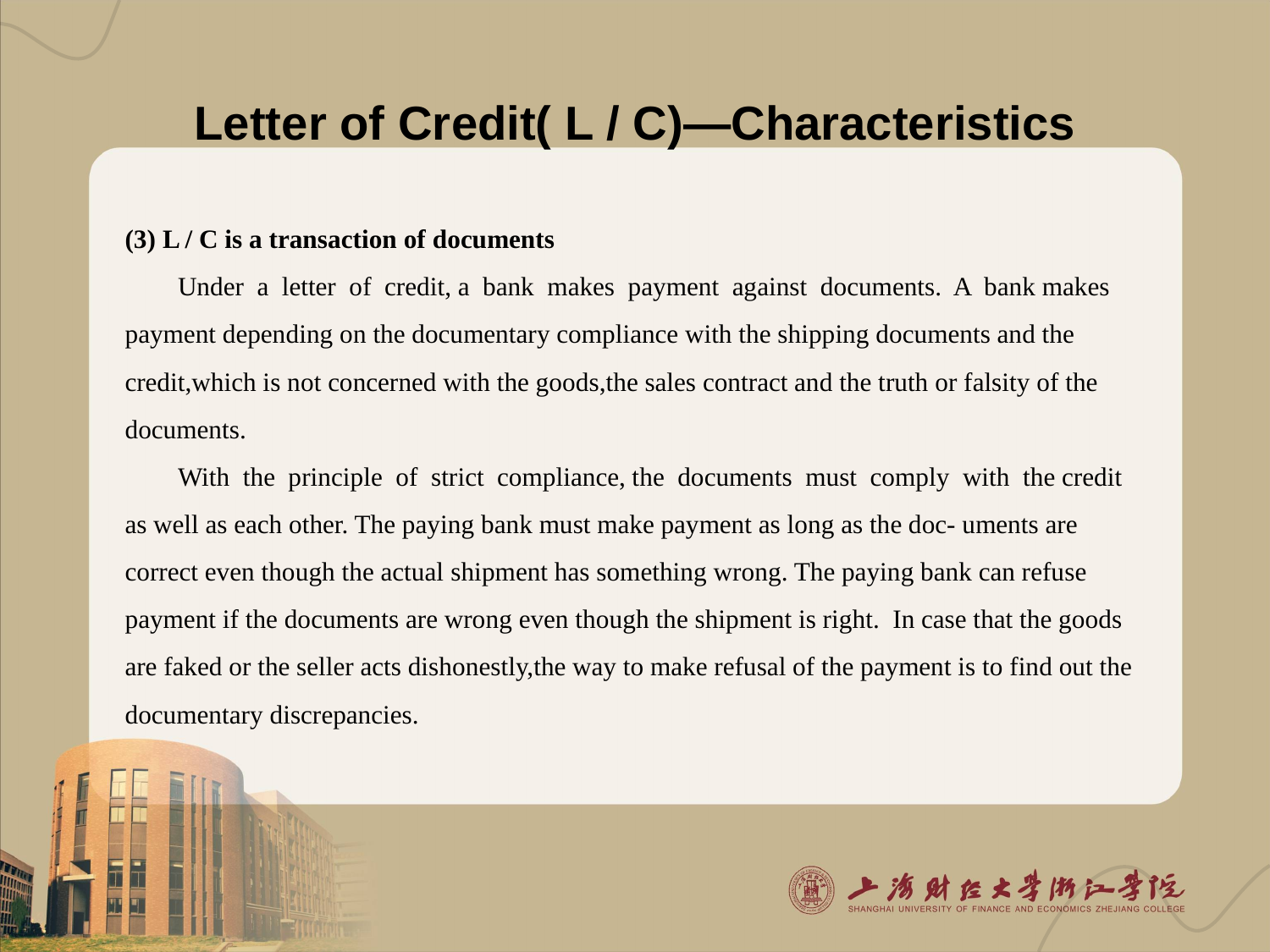

# Letter of Credit( L / C)—Characteristics
(3) L / C is a transaction of documents
Under  a  letter  of  credit, a  bank  makes  payment  against  documents.  A  bank makes payment depending on the documentary compliance with the shipping documents and the credit,which is not concerned with the goods,the sales contract and the truth or falsity of the documents.
With  the  principle  of  strict  compliance, the  documents  must  comply  with  the credit as well as each other. The paying bank must make payment as long as the doc- uments are correct even though the actual shipment has something wrong. The paying bank can refuse payment if the documents are wrong even though the shipment is right.  In case that the goods are faked or the seller acts dishonestly,the way to make refusal of the payment is to find out the documentary discrepancies.